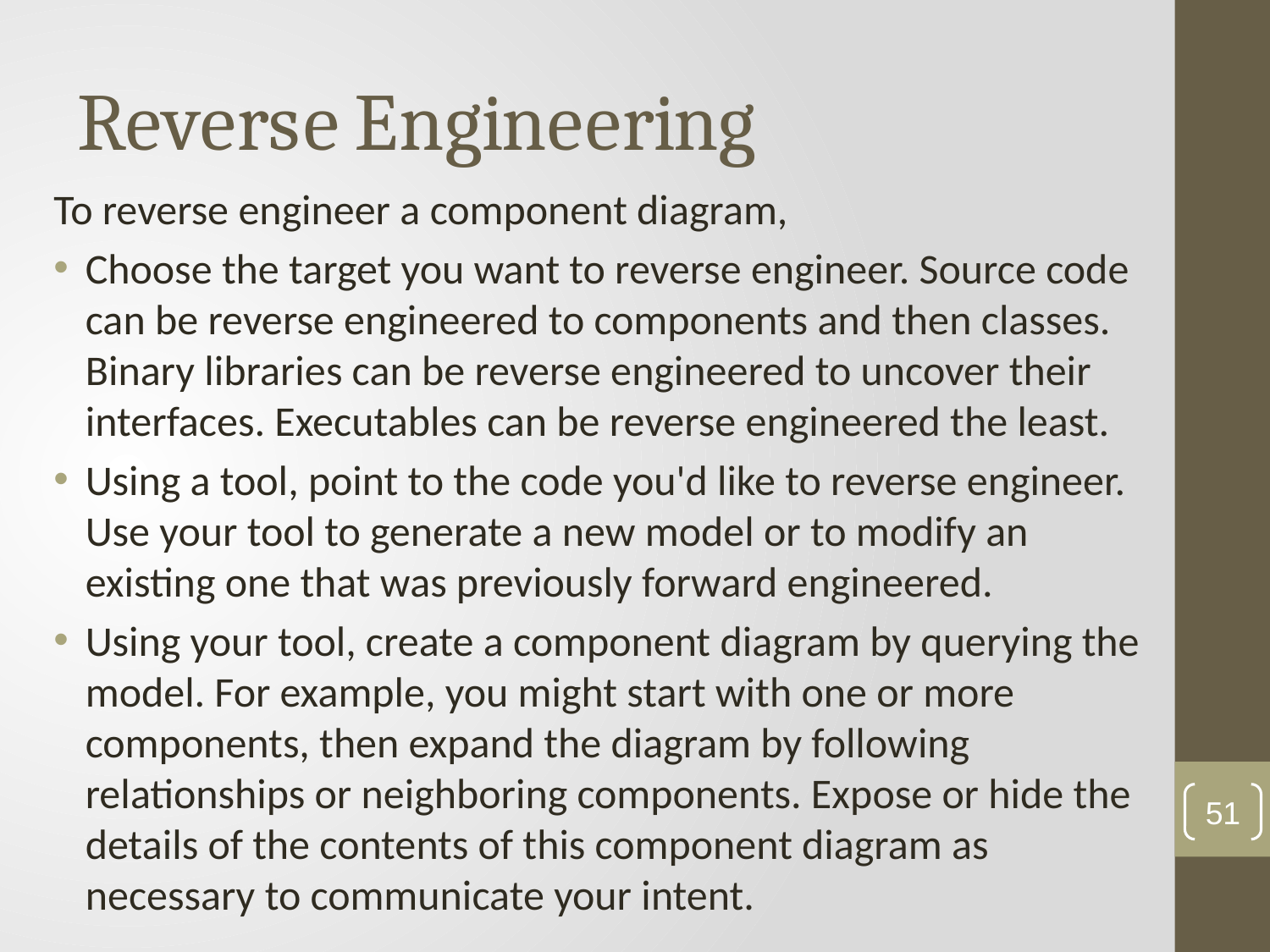

# Reverse Engineering
To reverse engineer a component diagram,
Choose the target you want to reverse engineer. Source code can be reverse engineered to components and then classes. Binary libraries can be reverse engineered to uncover their interfaces. Executables can be reverse engineered the least.
Using a tool, point to the code you'd like to reverse engineer. Use your tool to generate a new model or to modify an existing one that was previously forward engineered.
Using your tool, create a component diagram by querying the model. For example, you might start with one or more components, then expand the diagram by following relationships or neighboring components. Expose or hide the details of the contents of this component diagram as necessary to communicate your intent.
51